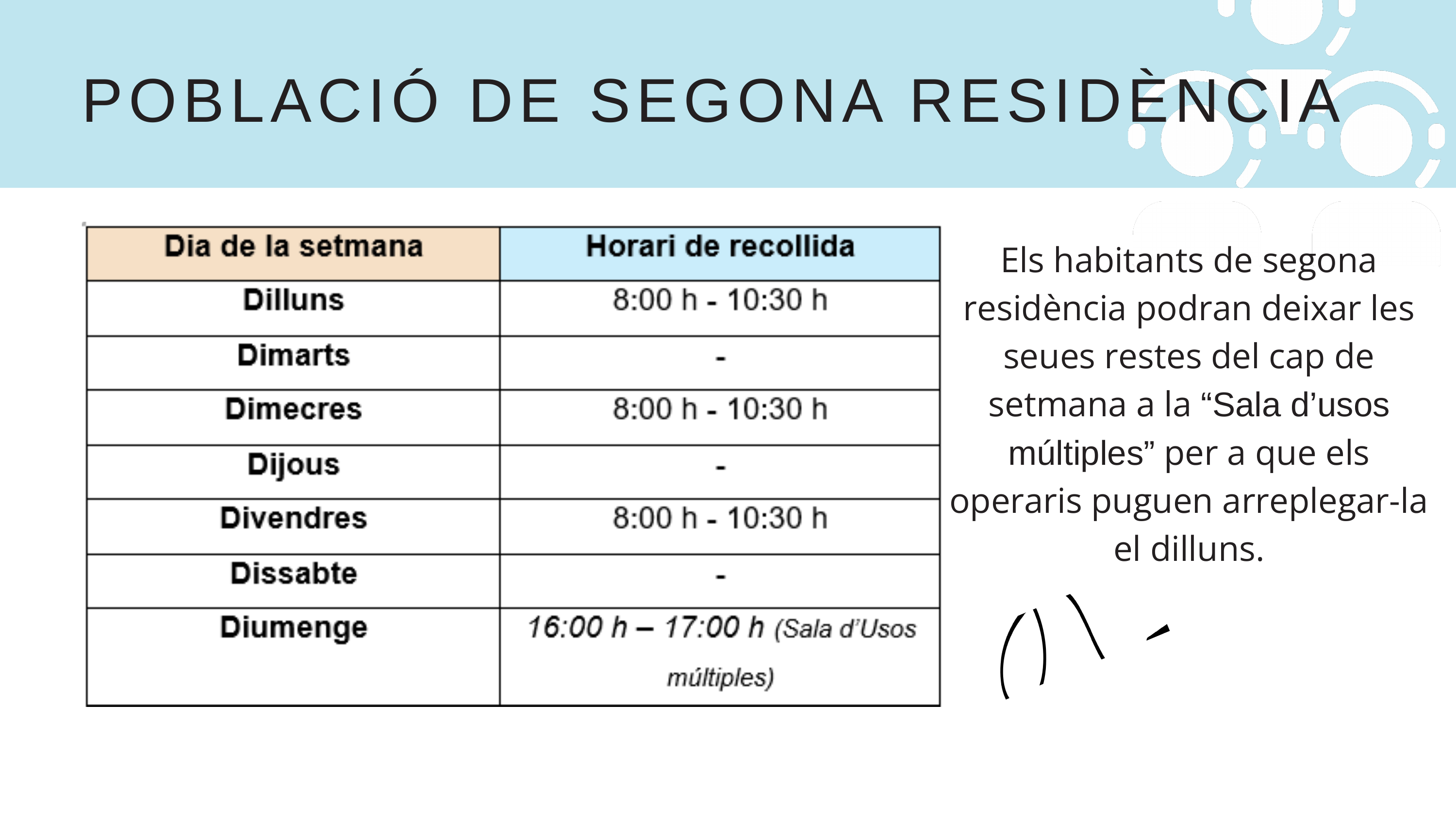

POBLACIÓ DE SEGONA RESIDÈNCIA

Els habitants de segona residència podran deixar les seues restes del cap de setmana a la “Sala d’usos múltiples” per a que els operaris puguen arreplegar-la el dilluns.